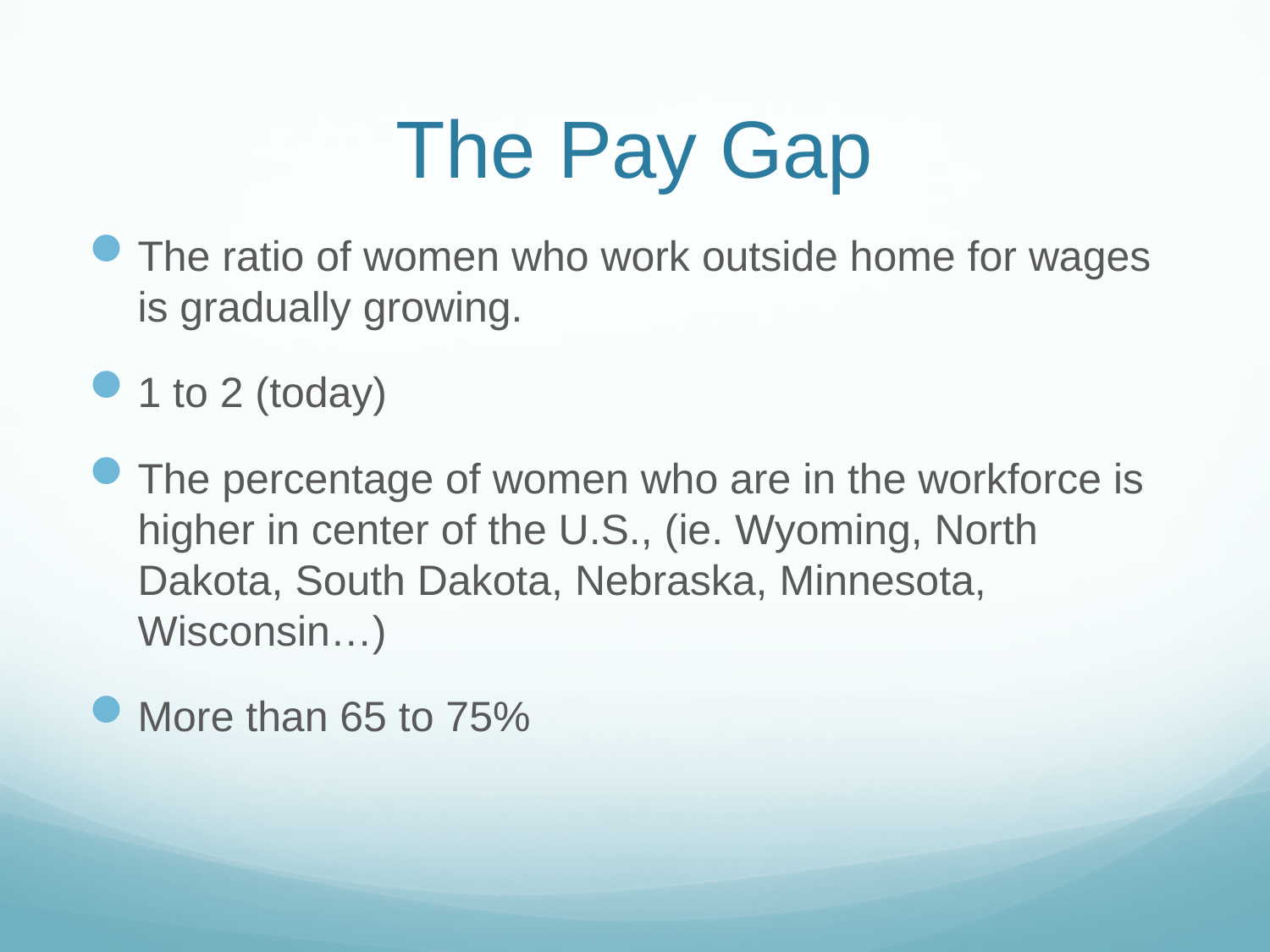

# The Pay Gap
The ratio of women who work outside home for wages is gradually growing.
1 to 2 (today)
The percentage of women who are in the workforce is higher in center of the U.S., (ie. Wyoming, North Dakota, South Dakota, Nebraska, Minnesota, Wisconsin…)
More than 65 to 75%